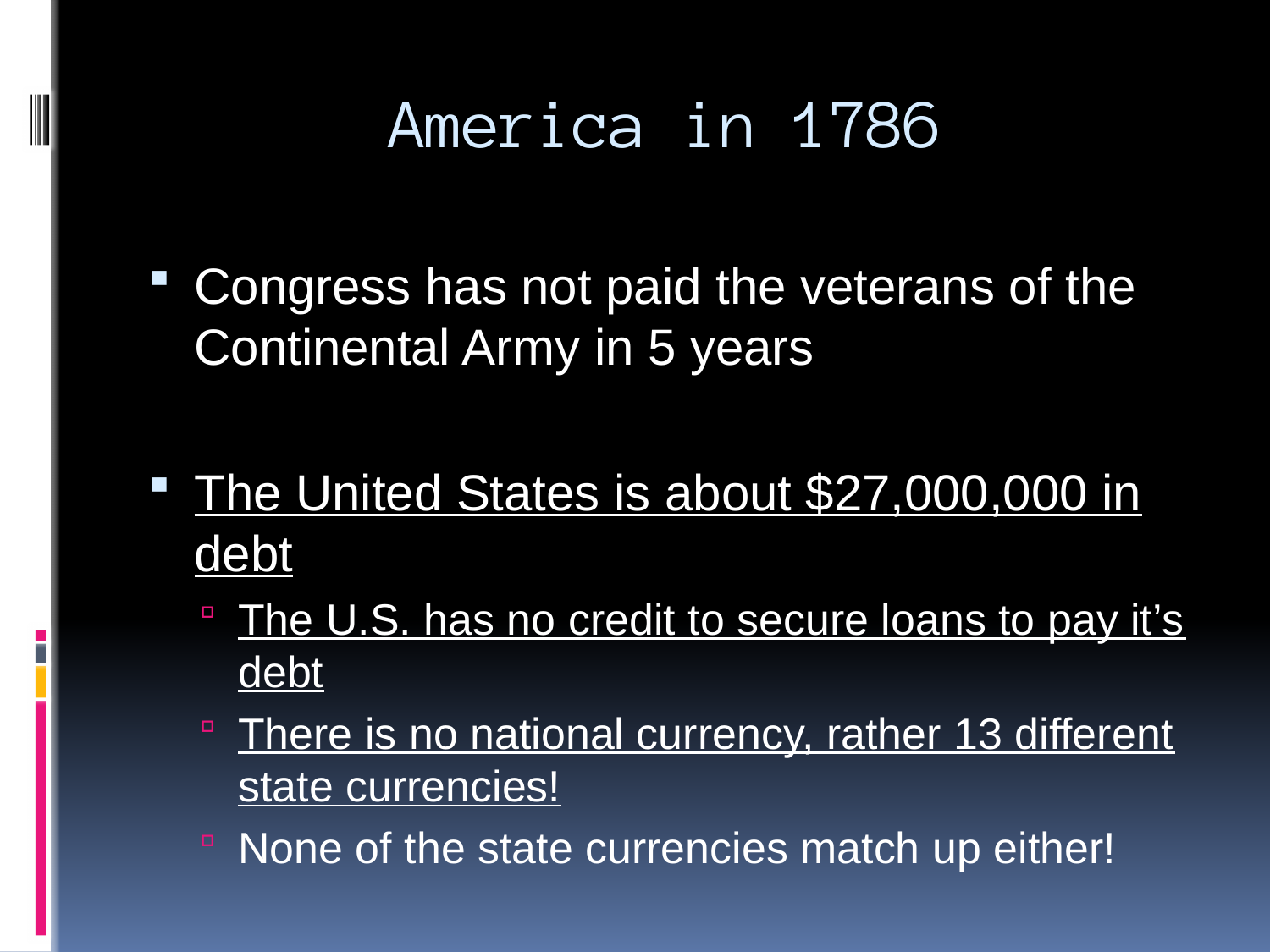

# America in 1786
Congress has not paid the veterans of the Continental Army in 5 years

The United States is about $27,000,000 in debt
The U.S. has no credit to secure loans to pay it’s debt
There is no national currency, rather 13 different state currencies!
None of the state currencies match up either!